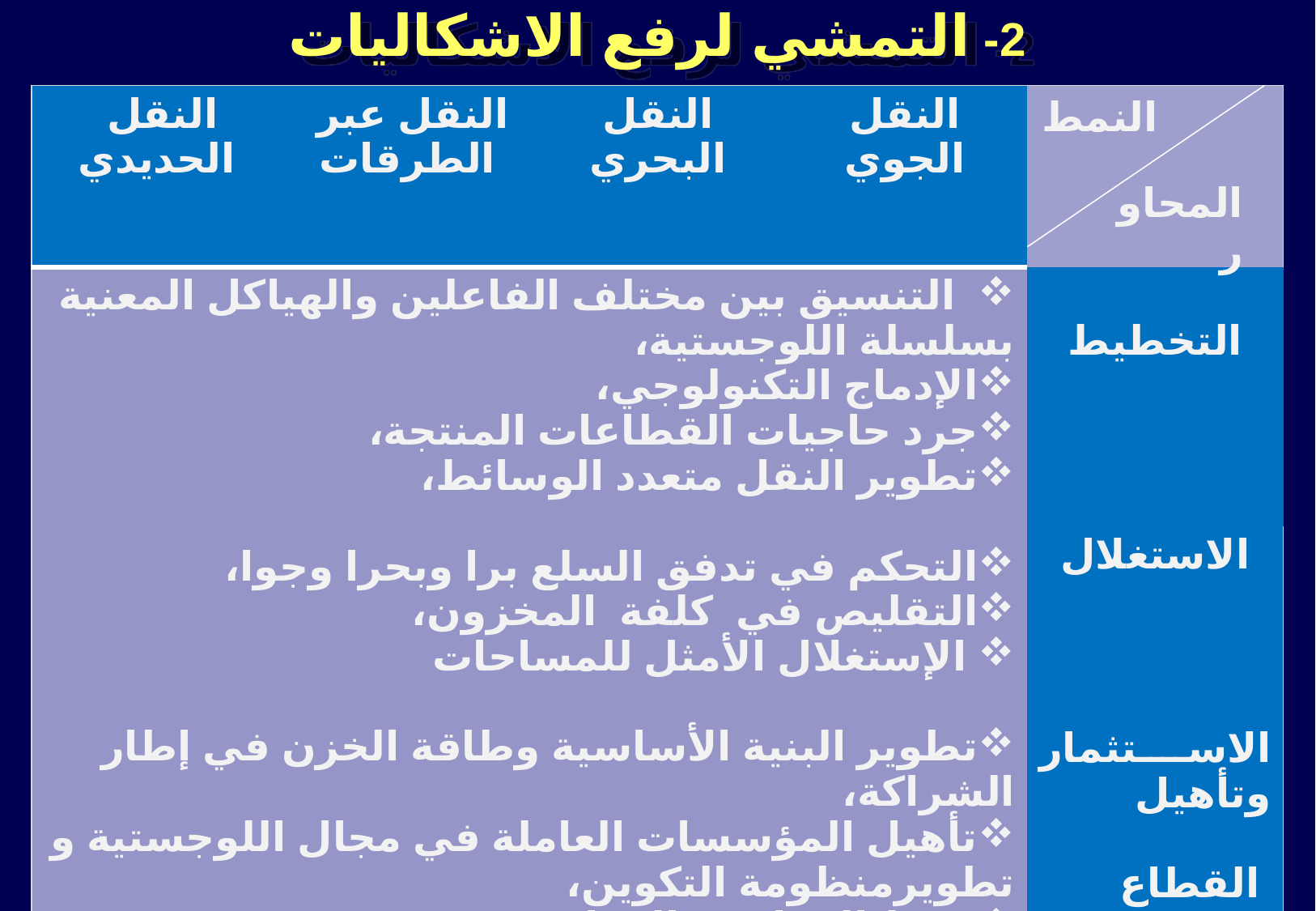

2- التمشي لرفع الاشكاليات
| النقل الحديدي | النقل عبر الطرقات | النقل البحري | النقل الجوي |  |
| --- | --- | --- | --- | --- |
| التنسيق بين مختلف الفاعلين والهياكل المعنية بسلسلة اللوجستية، الإدماج التكنولوجي، جرد حاجيات القطاعات المنتجة، تطوير النقل متعدد الوسائط، التحكم في تدفق السلع برا وبحرا وجوا، التقليص في كلفة المخزون، الإستغلال الأمثل للمساحات تطوير البنية الأساسية وطاقة الخزن في إطار الشراكة، تأهيل المؤسسات العاملة في مجال اللوجستية و تطويرمنظومة التكوين، ضبط المراجع والمعايير. |  |  |  | التخطيط |
|  |  |  |  | الاستغلال |
|  |  |  |  | الاستثمار وتأهيل القطاع |
النمط

المحاور